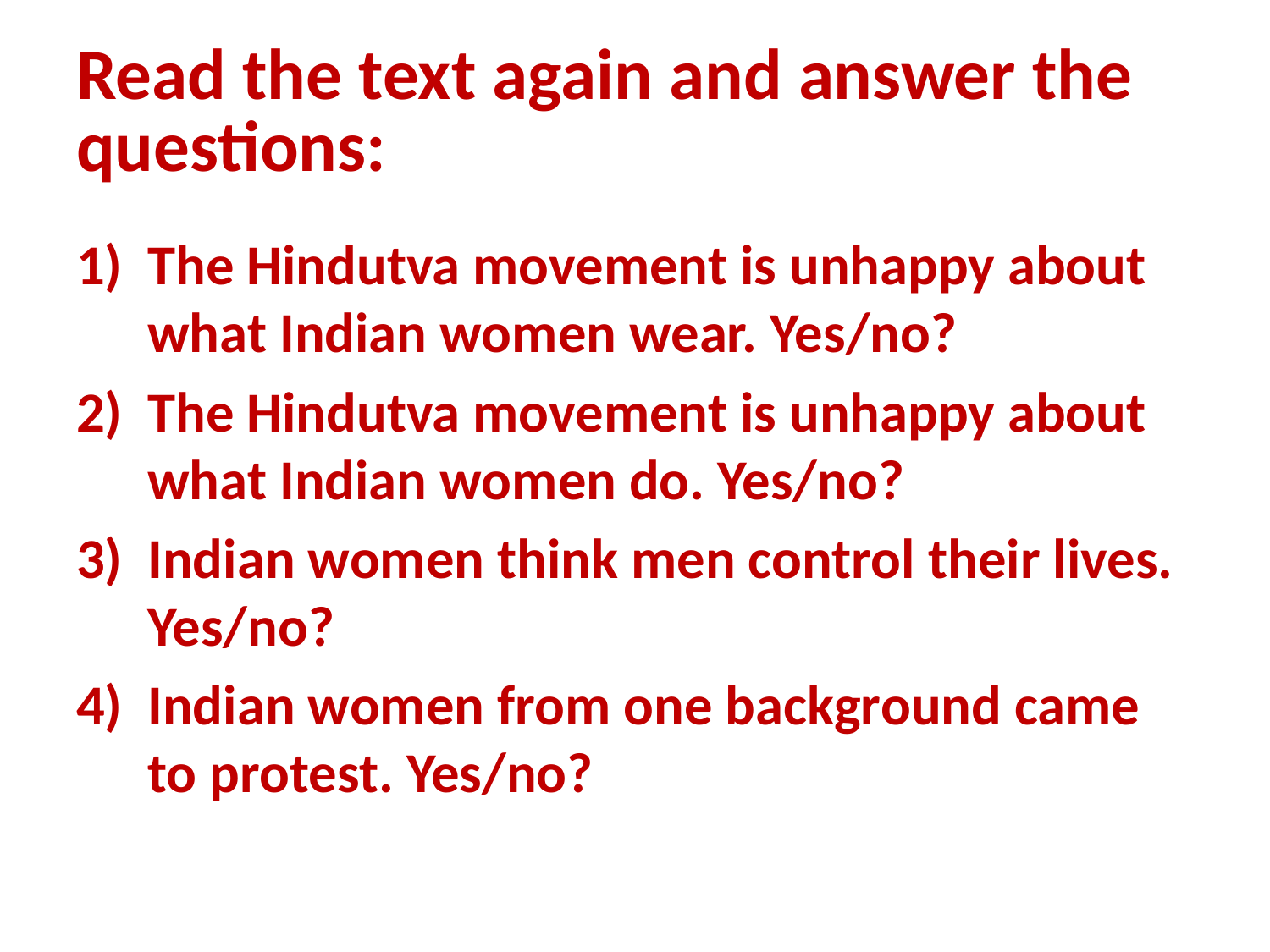

# Read the text again and answer the questions:
The Hindutva movement is unhappy about what Indian women wear. Yes/no?
The Hindutva movement is unhappy about what Indian women do. Yes/no?
Indian women think men control their lives. Yes/no?
Indian women from one background came to protest. Yes/no?